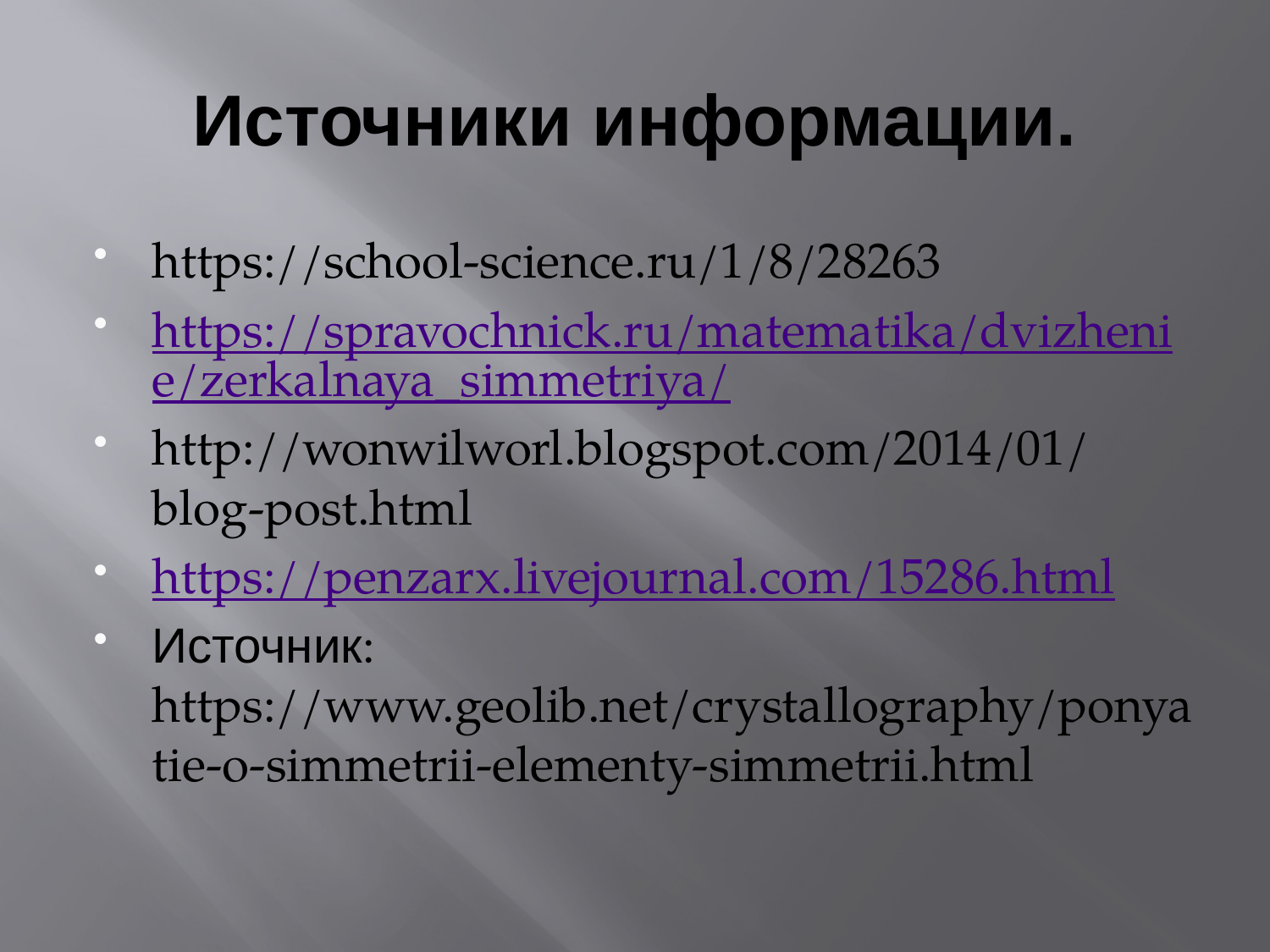

# Источники информации.
https://school-science.ru/1/8/28263
https://spravochnick.ru/matematika/dvizhenie/zerkalnaya_simmetriya/
http://wonwilworl.blogspot.com/2014/01/blog-post.html
https://penzarx.livejournal.com/15286.html
Источник: https://www.geolib.net/crystallography/ponyatie-o-simmetrii-elementy-simmetrii.html